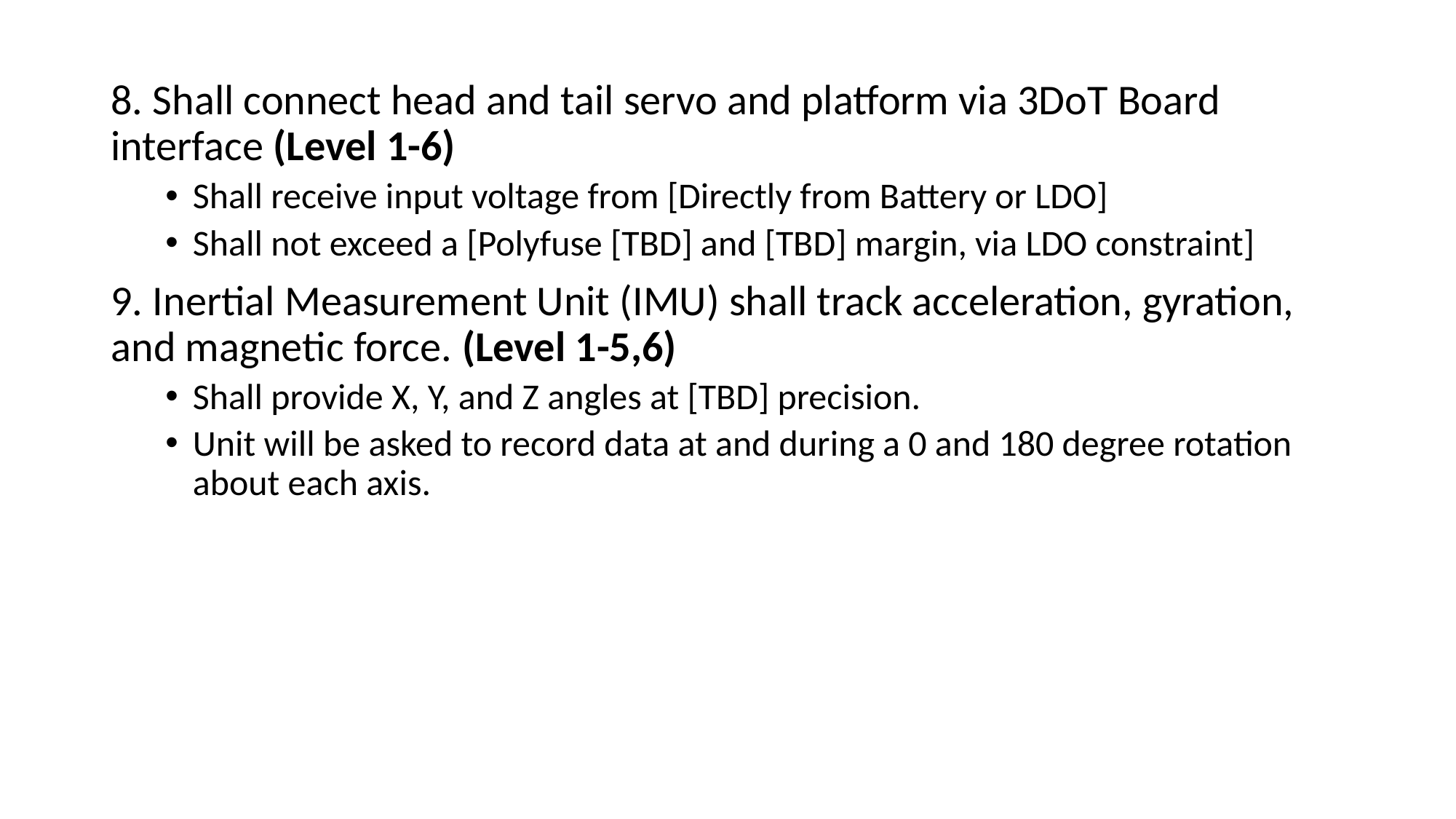

8. Shall connect head and tail servo and platform via 3DoT Board interface (Level 1-6)
Shall receive input voltage from [Directly from Battery or LDO]
Shall not exceed a [Polyfuse [TBD] and [TBD] margin, via LDO constraint]
9. Inertial Measurement Unit (IMU) shall track acceleration, gyration, and magnetic force. (Level 1-5,6)
Shall provide X, Y, and Z angles at [TBD] precision.
Unit will be asked to record data at and during a 0 and 180 degree rotation about each axis.